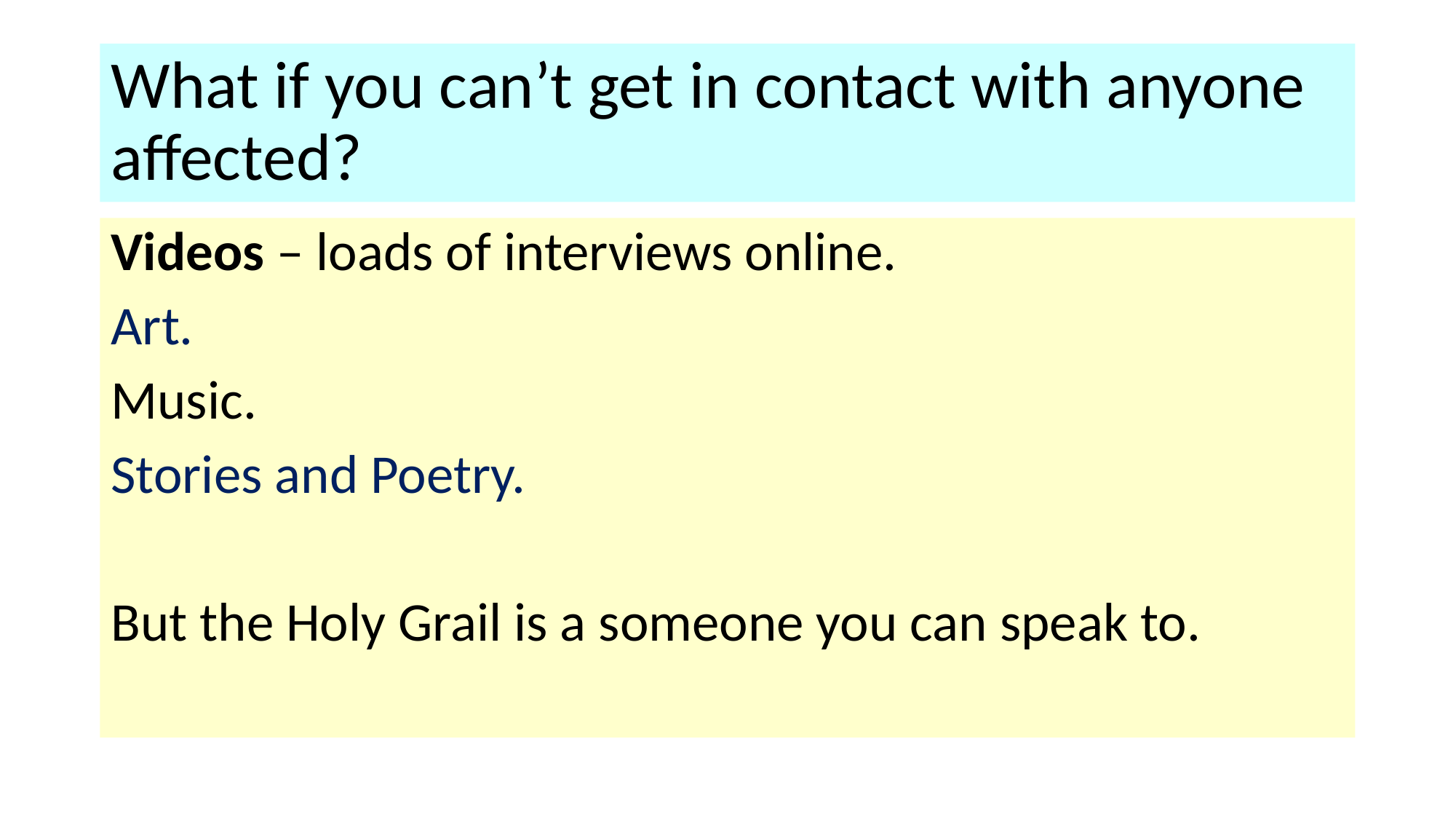

# What if you can’t get in contact with anyone affected?
Videos – loads of interviews online.
Art.
Music.
Stories and Poetry.

But the Holy Grail is a someone you can speak to.